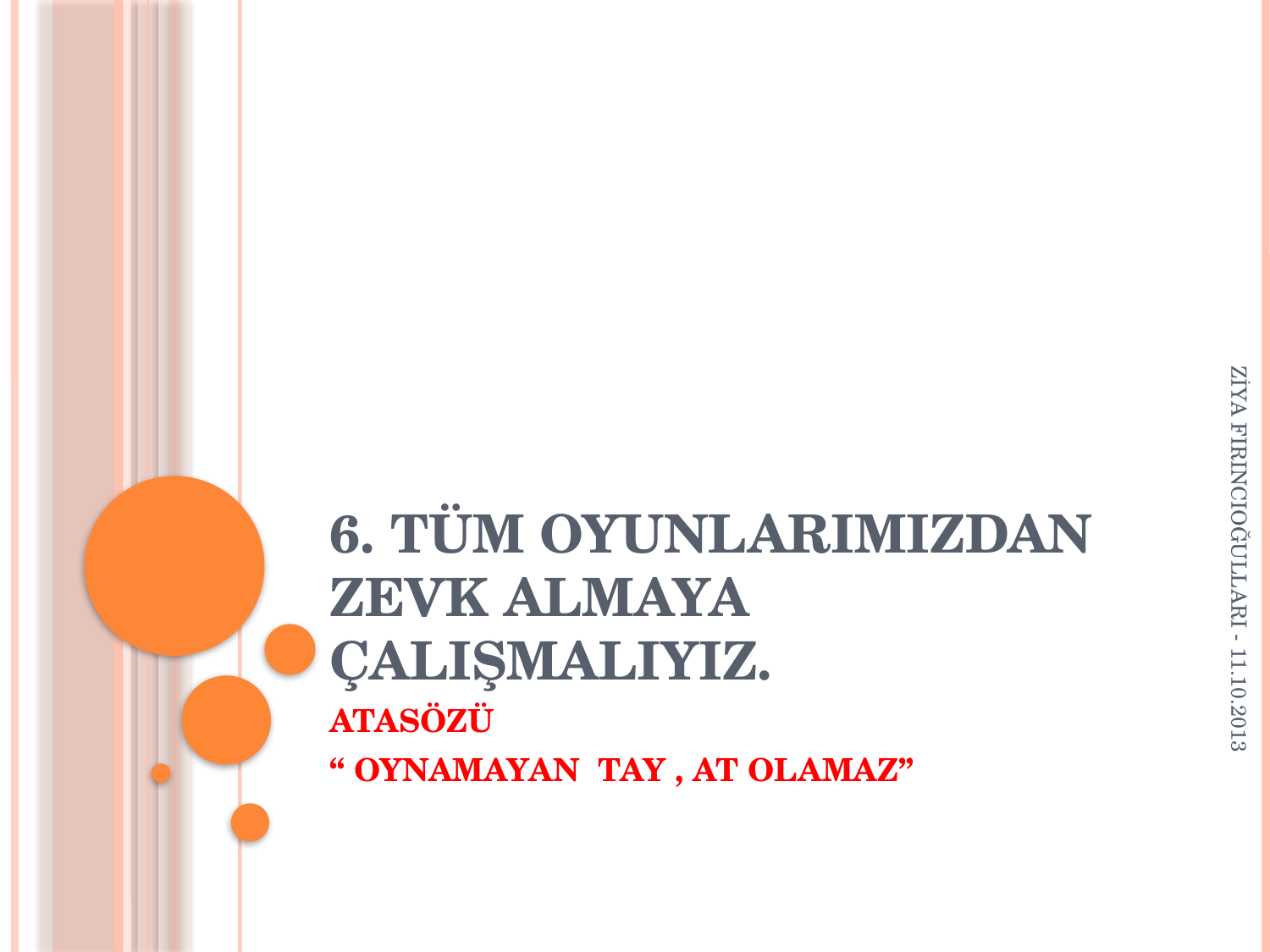

# 6. Tüm oyunlarımızdan zevk almaya çalışmalıyız.
ZİYA FIRINCIOĞULLARI - 11.10.2013
ATASÖZÜ
“ OYNAMAYAN  TAY , AT OLAMAZ”